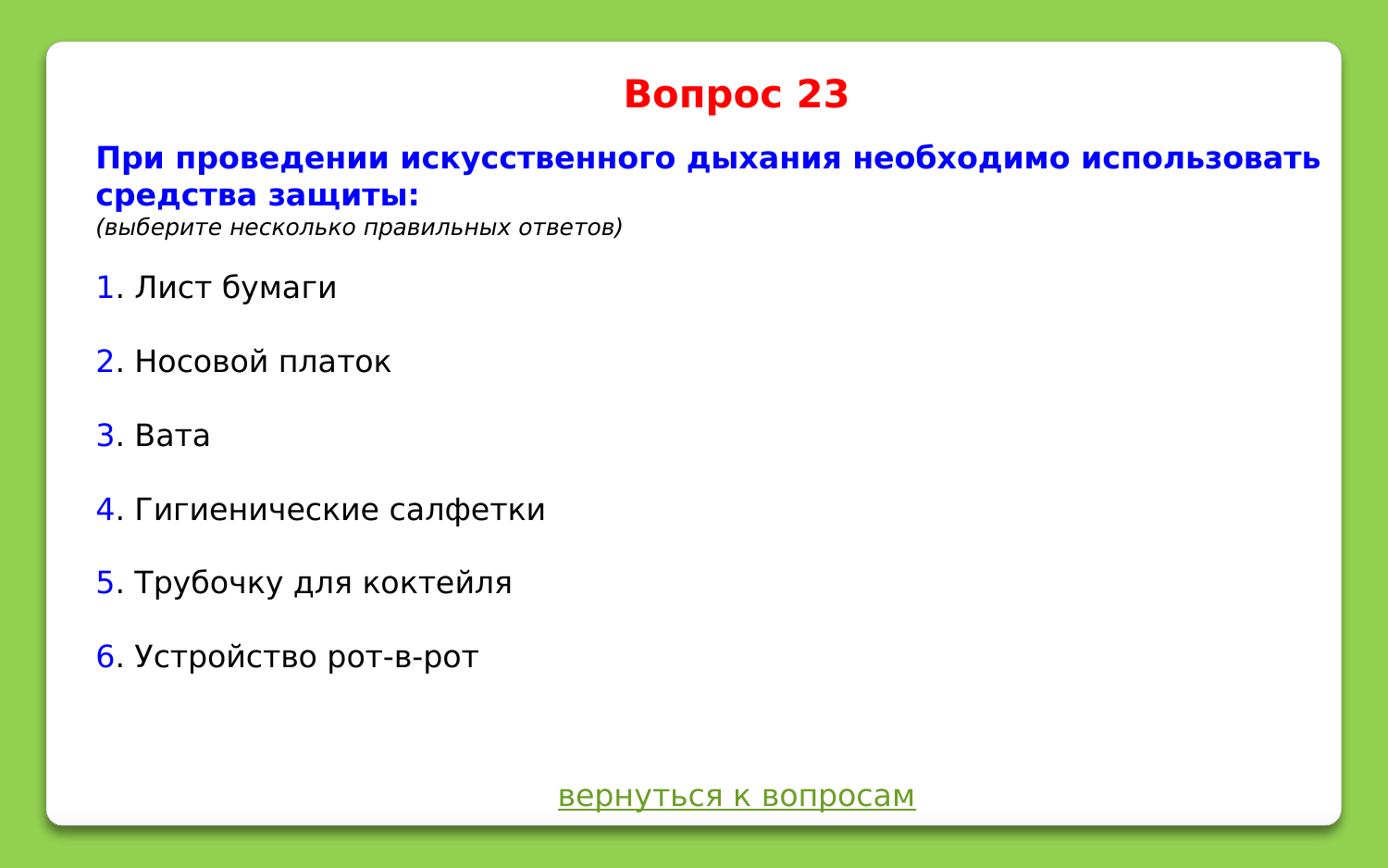

Вопрос 23

При проведении искусственного дыхания необходимо использовать средства защиты:
(выберите несколько правильных ответов)

1. Лист бумаги

2. Носовой платок

3. Вата

4. Гигиенические салфетки

5. Трубочку для коктейля

6. Устройство рот-в-рот

вернуться к вопросам